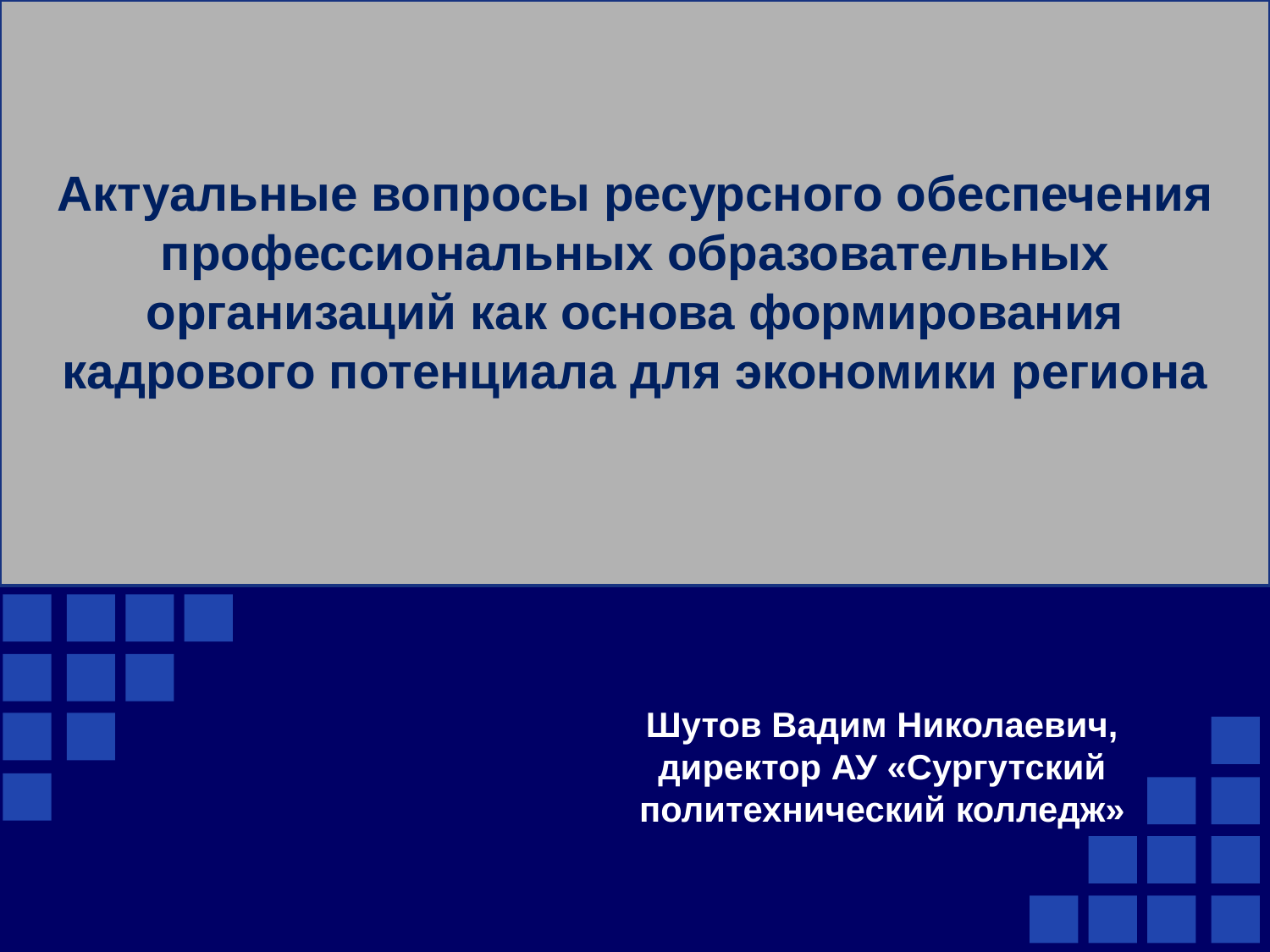

# Актуальные вопросы ресурсного обеспечения профессиональных образовательных организаций как основа формирования кадрового потенциала для экономики региона
Шутов Вадим Николаевич, директор АУ «Сургутский политехнический колледж»